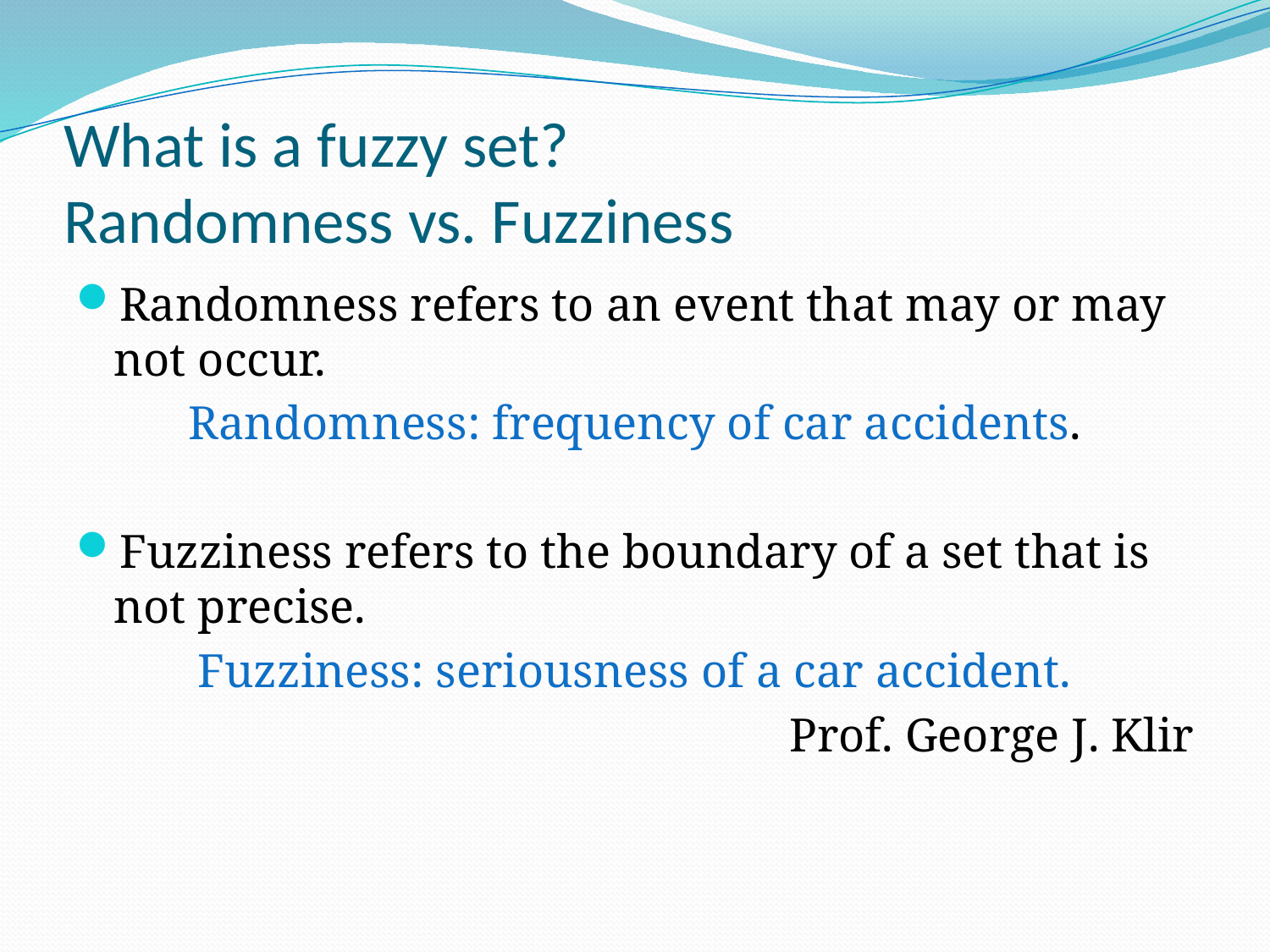

# What is a fuzzy set? Randomness vs. Fuzziness
Randomness refers to an event that may or may not occur.
Randomness: frequency of car accidents.

Fuzziness refers to the boundary of a set that is not precise.
Fuzziness: seriousness of a car accident.
Prof. George J. Klir